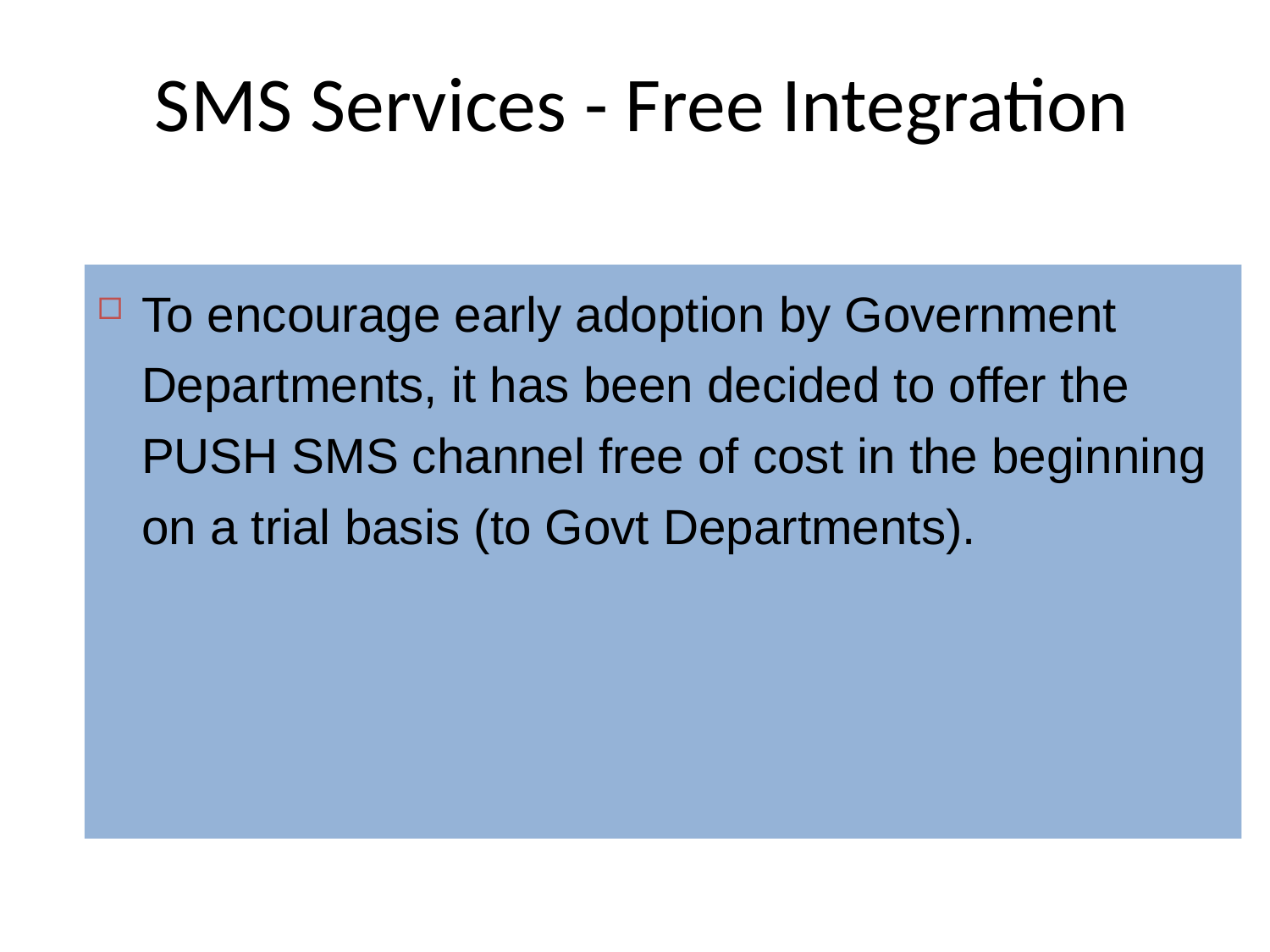

# SMS Services - Free Integration

To encourage early adoption by Government Departments, it has been decided to offer the PUSH SMS channel free of cost in the beginning on a trial basis (to Govt Departments).